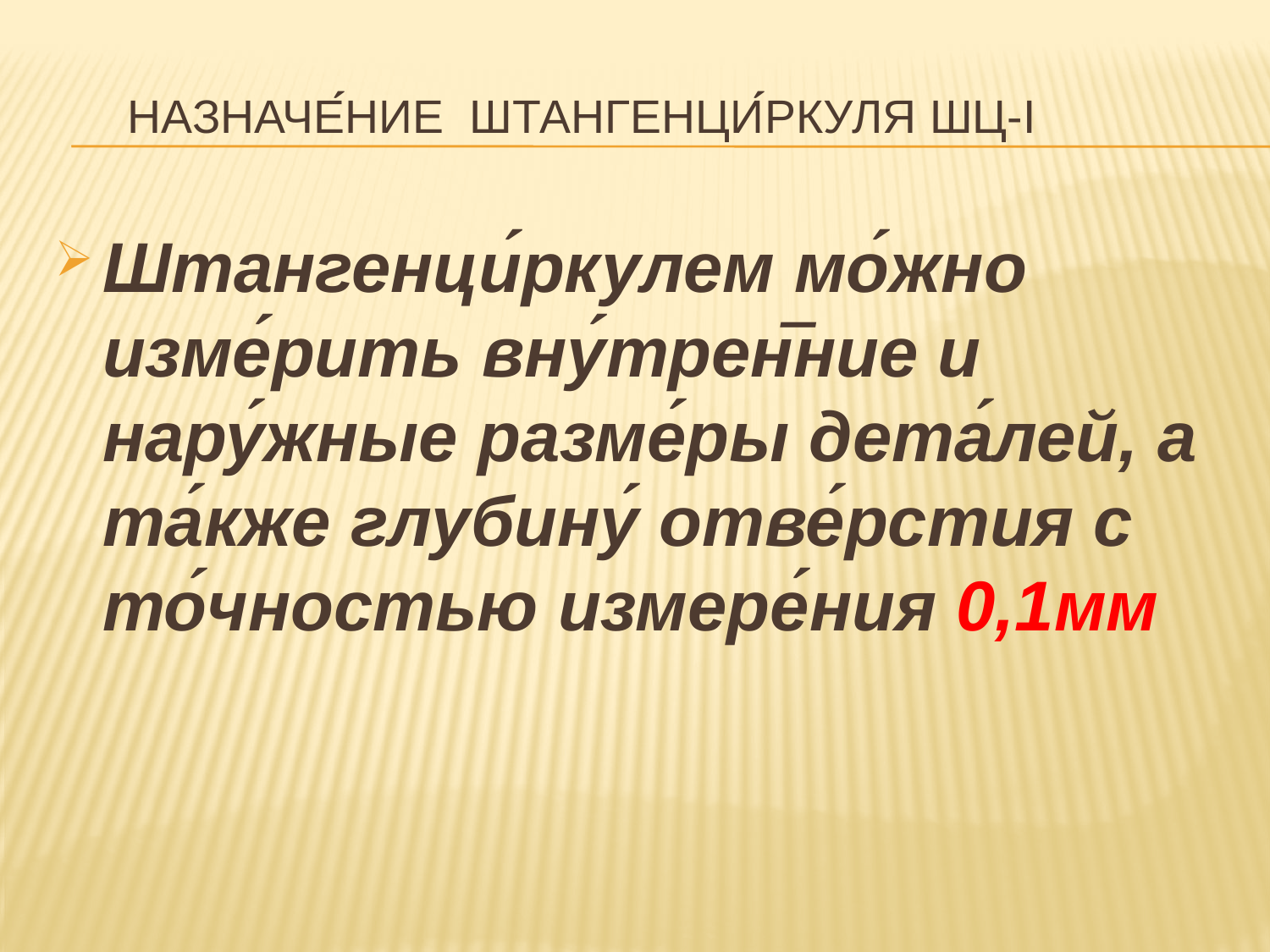

# Назначе́ние  штангенци́ркуля шц-i
Штангенци́ркулем мо́жно изме́рить вну́трен̅ние и нару́жные разме́ры дета́лей, а та́кже глубину́ отве́рстия с то́чностью измере́ния 0,1мм